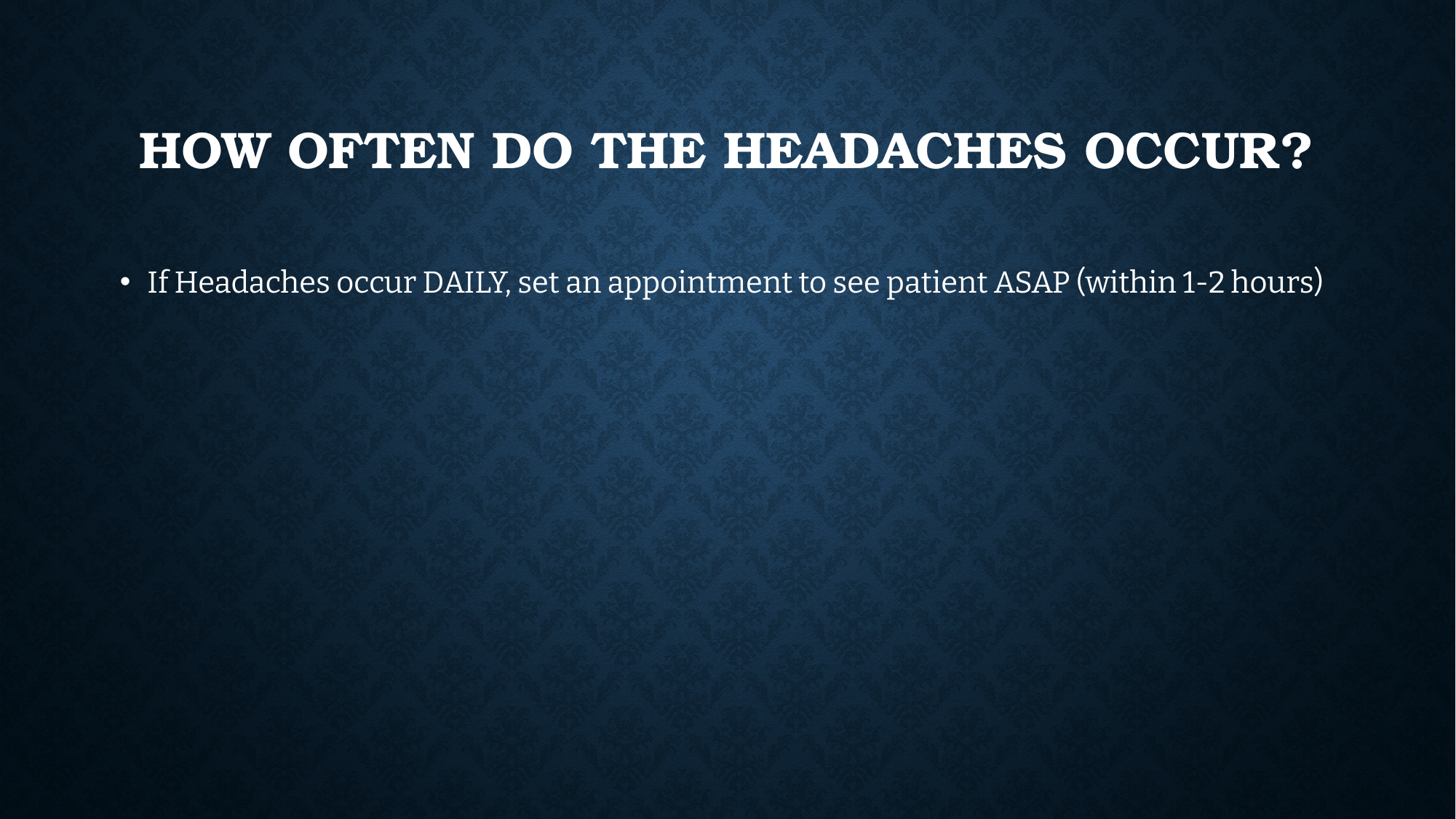

# How often do the headaches occur?
If Headaches occur DAILY, set an appointment to see patient ASAP (within 1-2 hours)